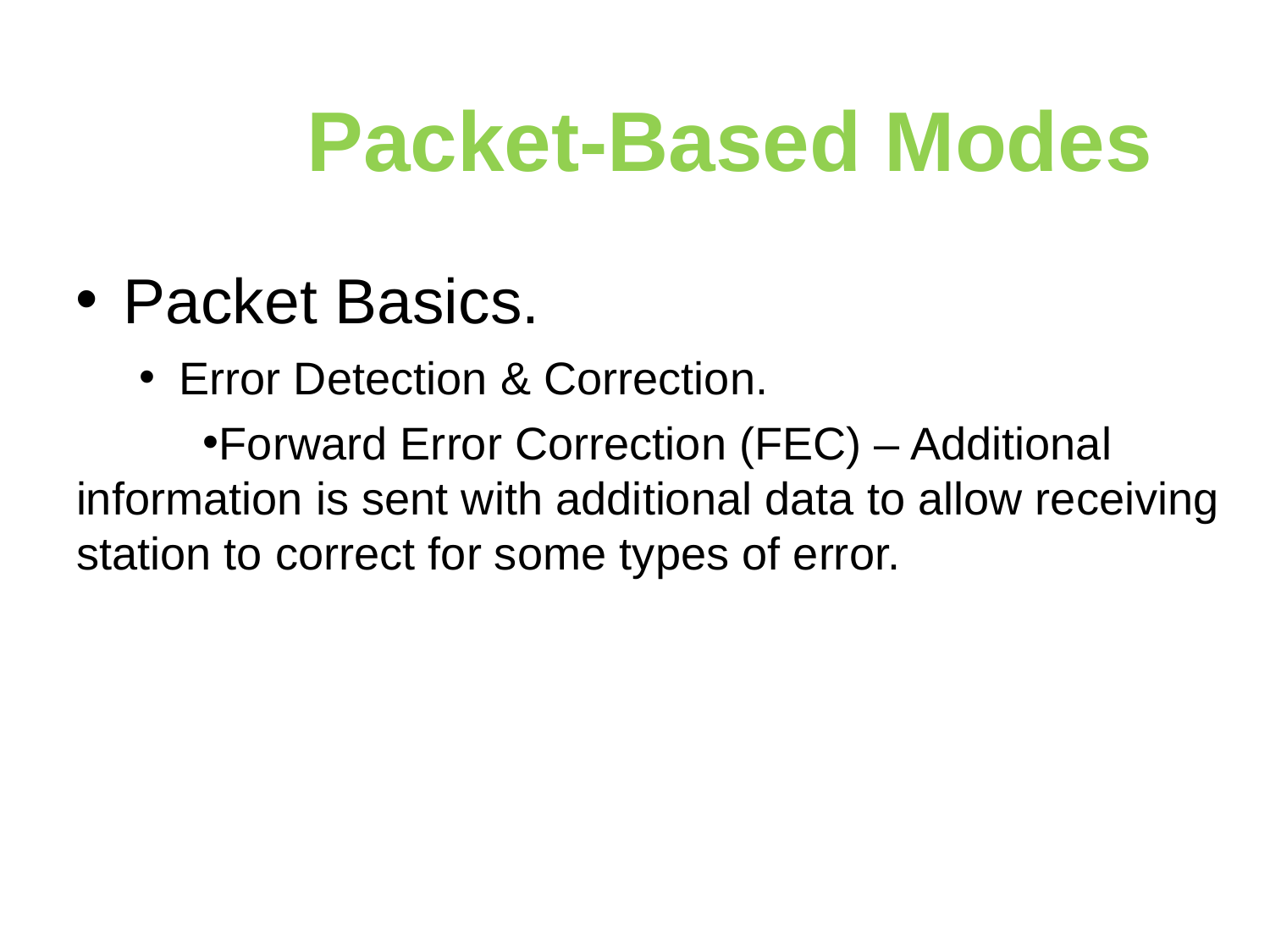

Packet-Based Modes
Packet Basics.
Error Detection & Correction.
Forward Error Correction (FEC) – Additional information is sent with additional data to allow receiving station to correct for some types of error.